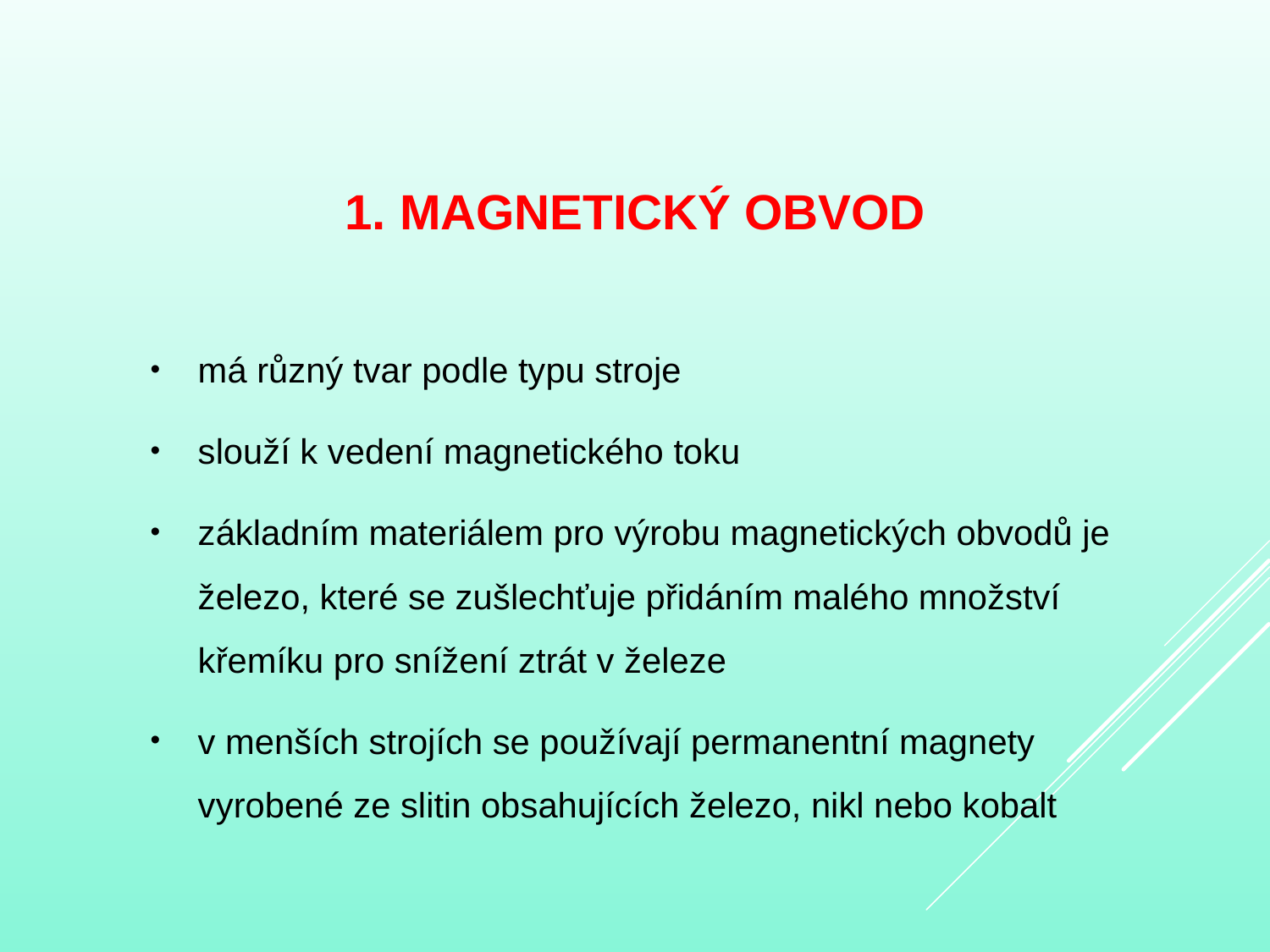

# 1. Magnetický obvod
má různý tvar podle typu stroje
slouží k vedení magnetického toku
základním materiálem pro výrobu magnetických obvodů je železo, které se zušlechťuje přidáním malého množství křemíku pro snížení ztrát v železe
v menších strojích se používají permanentní magnety vyrobené ze slitin obsahujících železo, nikl nebo kobalt